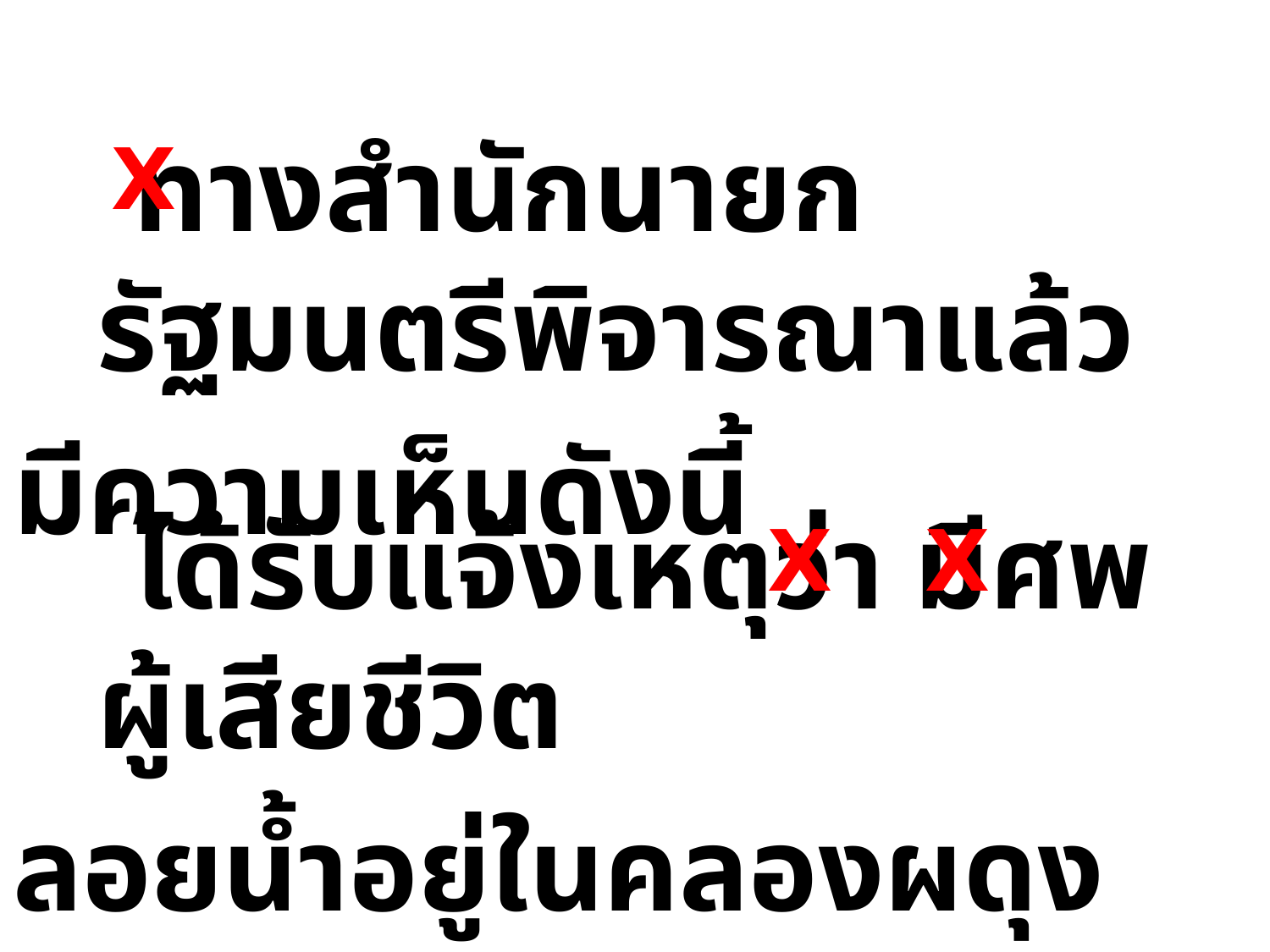

ทางสำนักนายกรัฐมนตรีพิจารณาแล้ว
มีความเห็นดังนี้
X
    ได้รับแจ้งเหตุว่า มีศพผู้เสียชีวิต
ลอยน้ำอยู่ในคลองผดุงกรุงเกษม
X
X